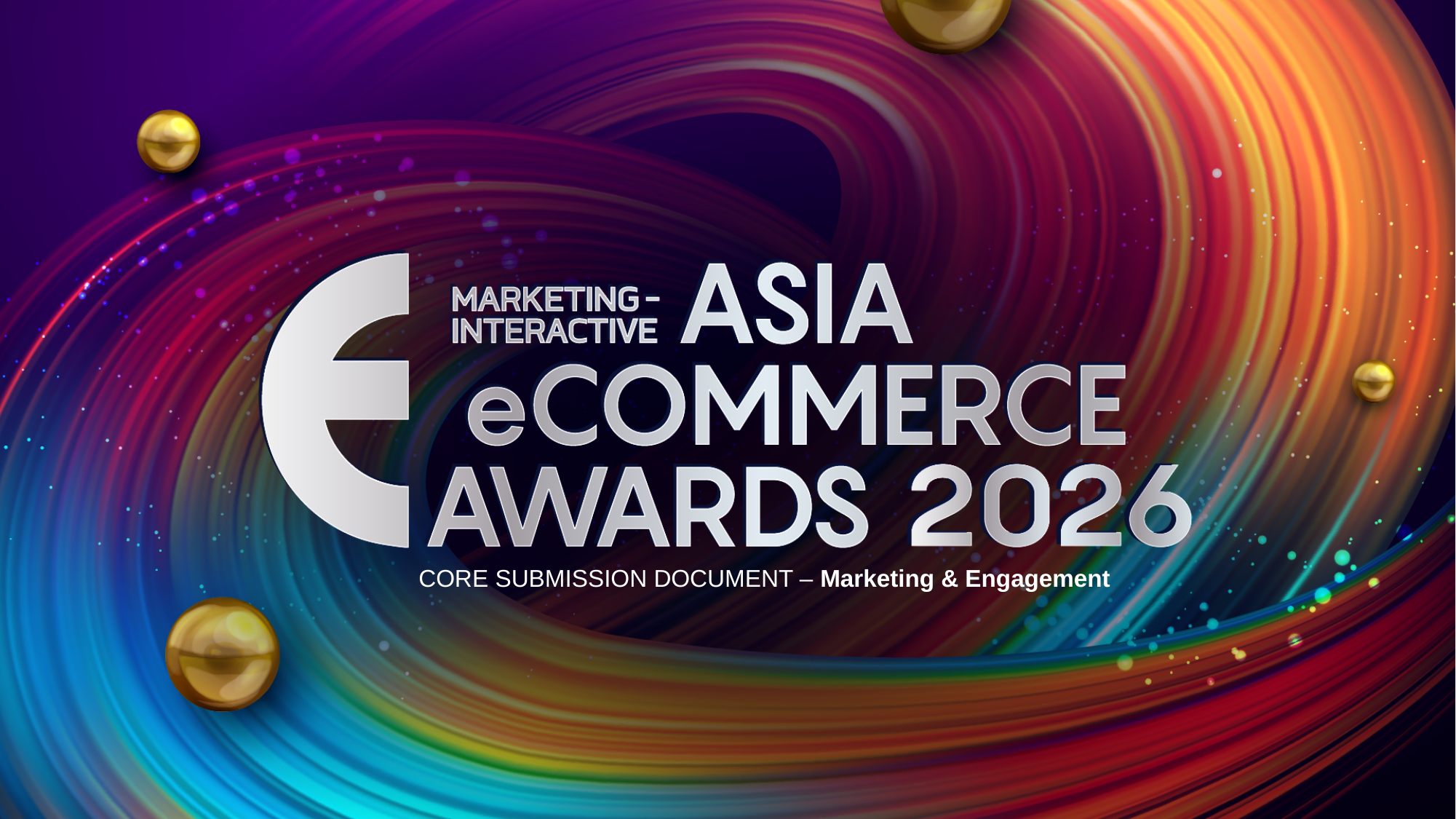

CORE SUBMISSION DOCUMENT – Marketing & Engagement